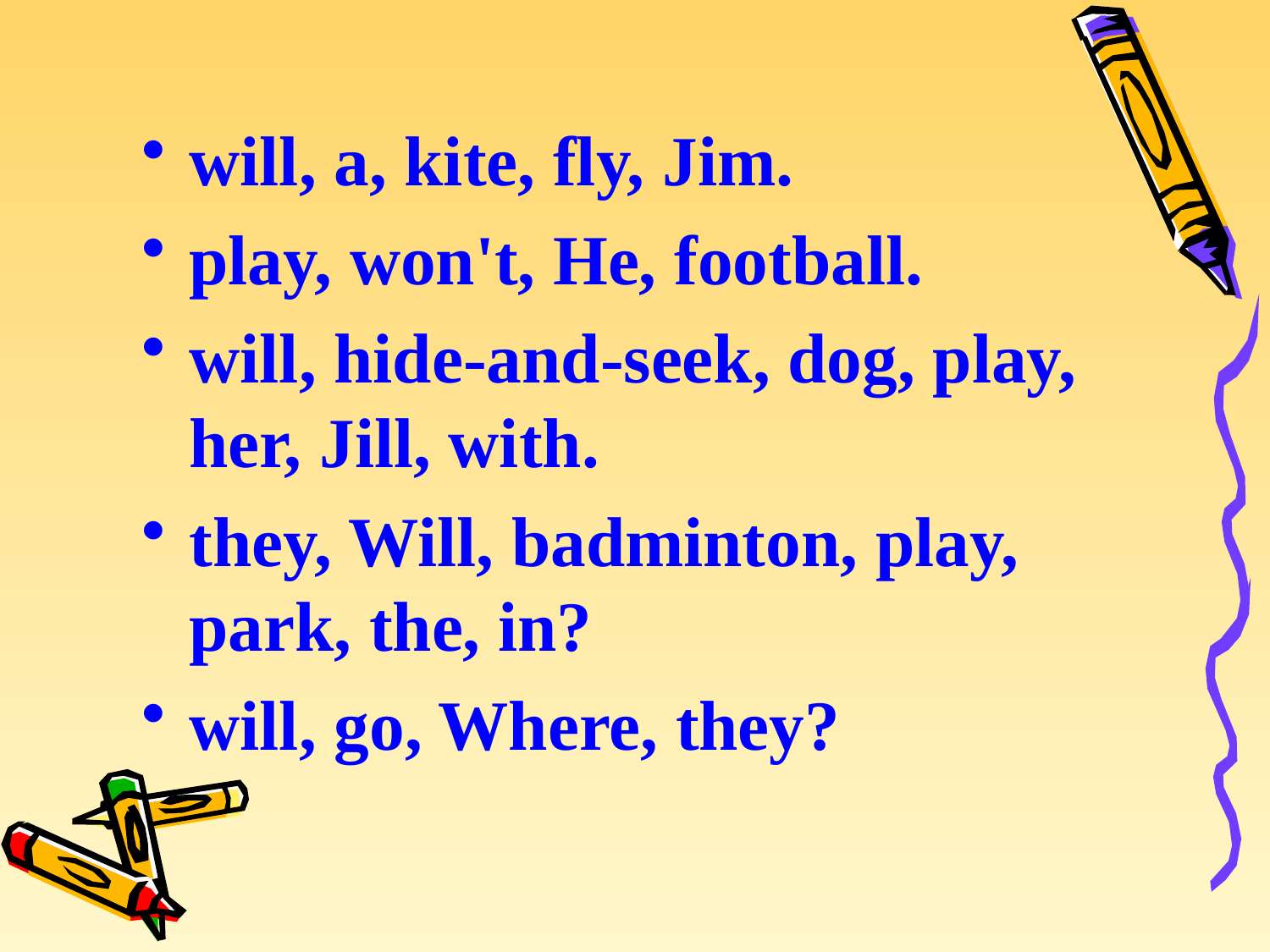

will, a, kite, fly, Jim.
play, won't, He, football.
will, hide-and-seek, dog, play, her, Jill, with.
they, Will, badminton, play, park, the, in?
will, go, Where, they?